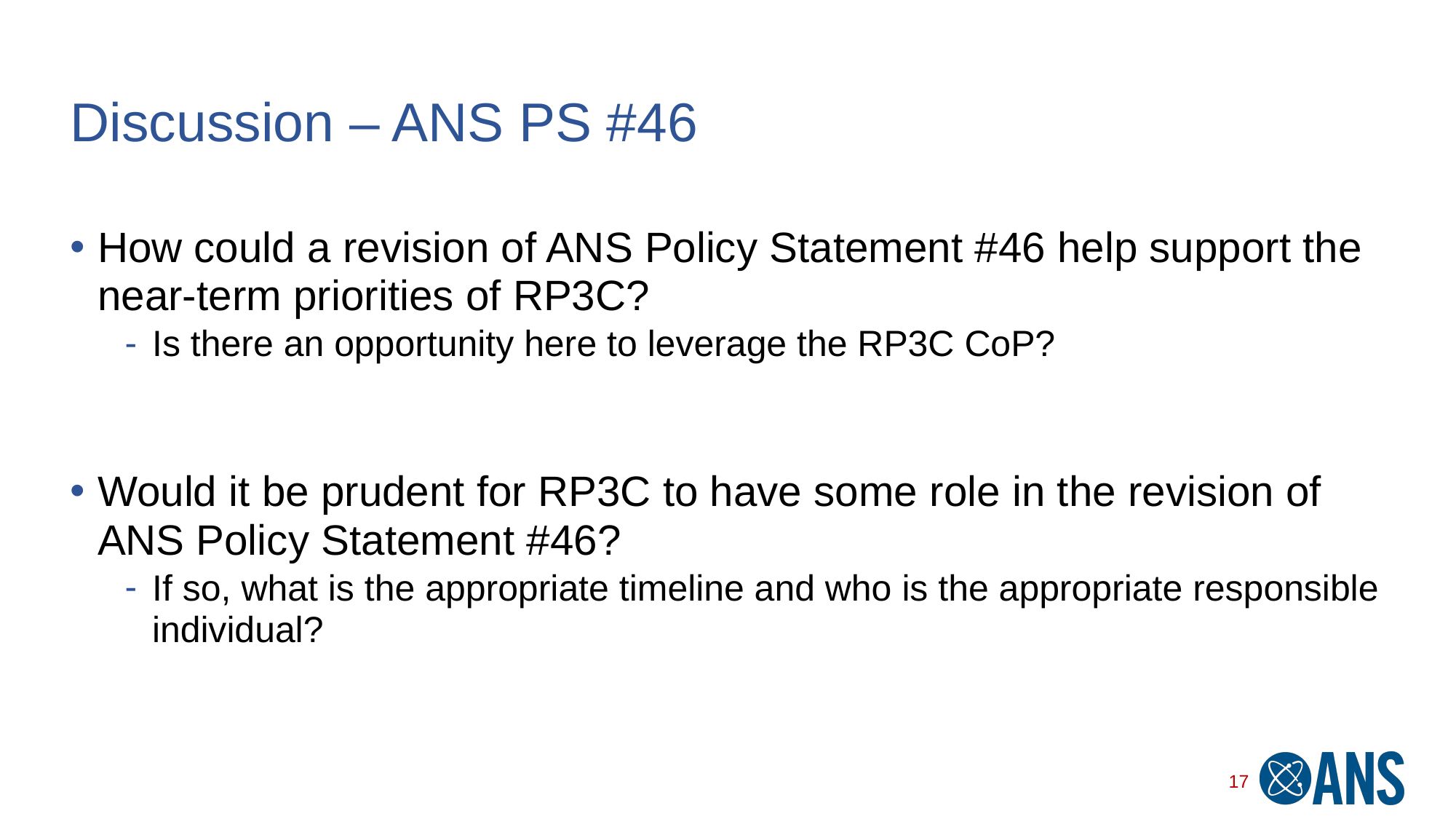

# Discussion – ANS PS #46
How could a revision of ANS Policy Statement #46 help support the near-term priorities of RP3C?
Is there an opportunity here to leverage the RP3C CoP?

Would it be prudent for RP3C to have some role in the revision of ANS Policy Statement #46?
If so, what is the appropriate timeline and who is the appropriate responsible individual?
17